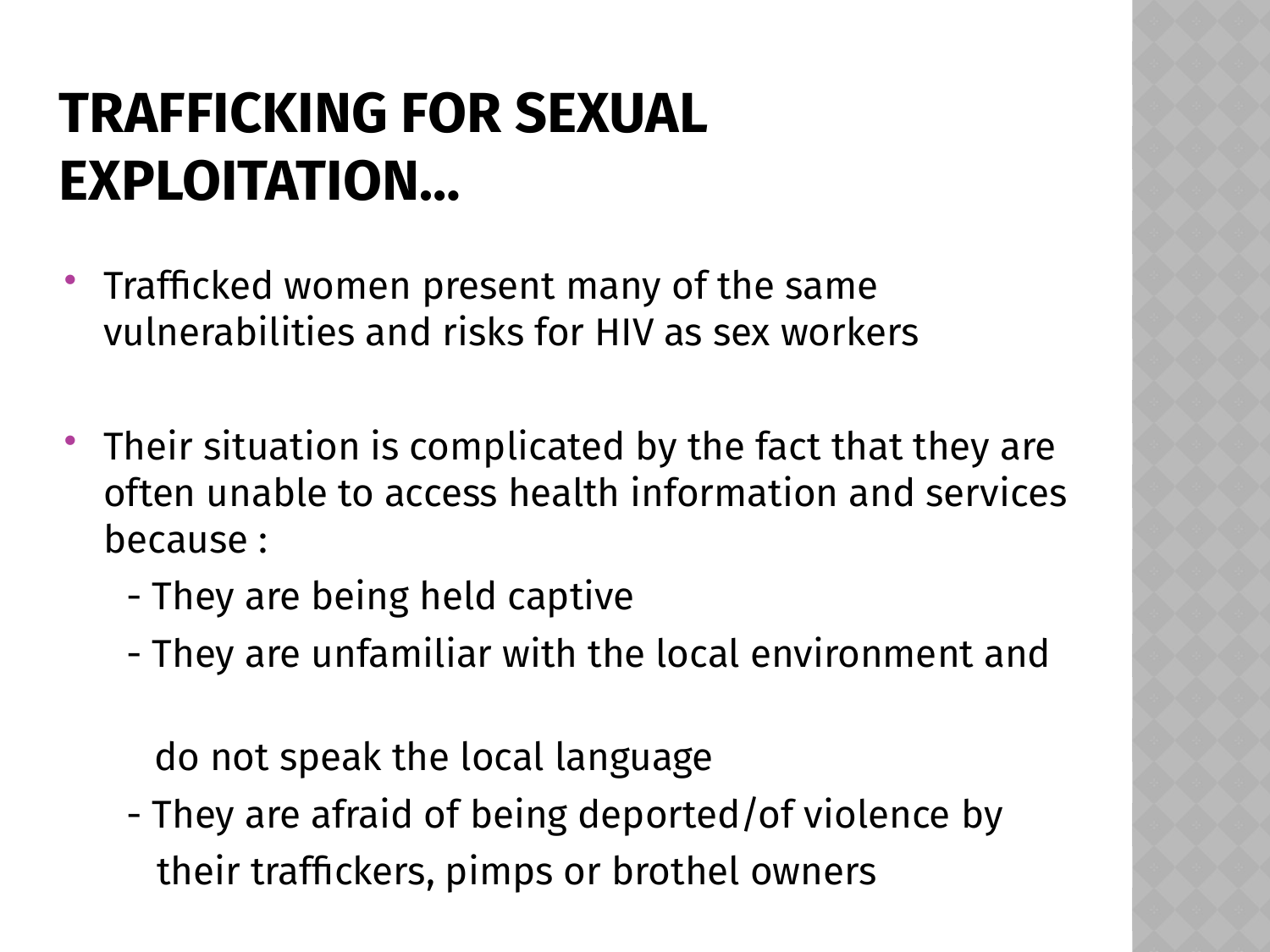

# TRAFFICKING FOR SEXUAL EXPLOITATION…
Trafficked women present many of the same vulnerabilities and risks for HIV as sex workers

Their situation is complicated by the fact that they are often unable to access health information and services because :
      - They are being held captive
      - They are unfamiliar with the local environment and
	     do not speak the local language
      - They are afraid of being deported/of violence by
         their traffickers, pimps or brothel owners